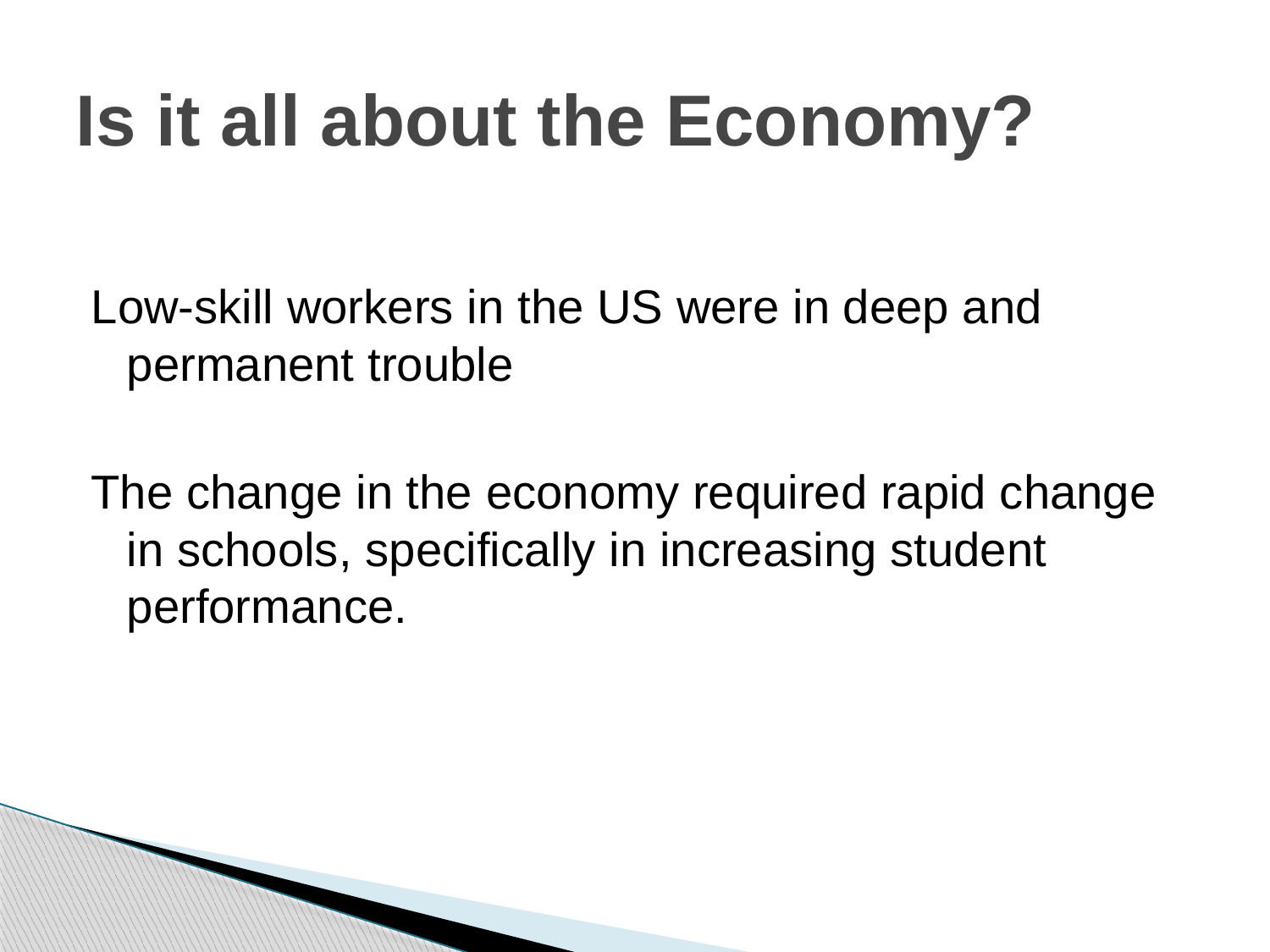

# Is it all about the Economy?

Low-skill workers in the US were in deep and permanent trouble

The change in the economy required rapid change in schools, specifically in increasing student performance.